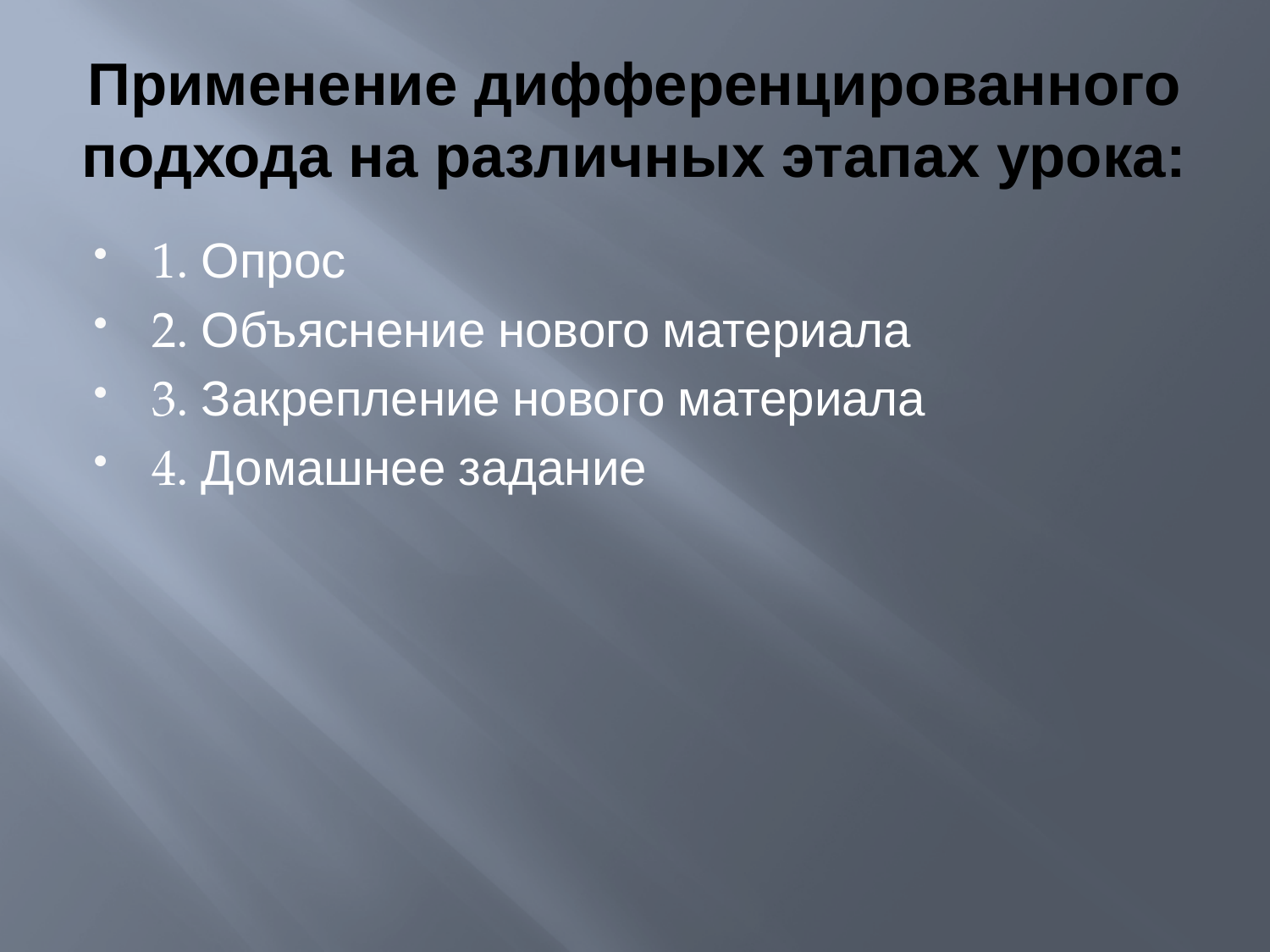

# Применение дифференцированного подхода на различных этапах урока:
1. Опрос
2. Объяснение нового материала
3. Закрепление нового материала
4. Домашнее задание